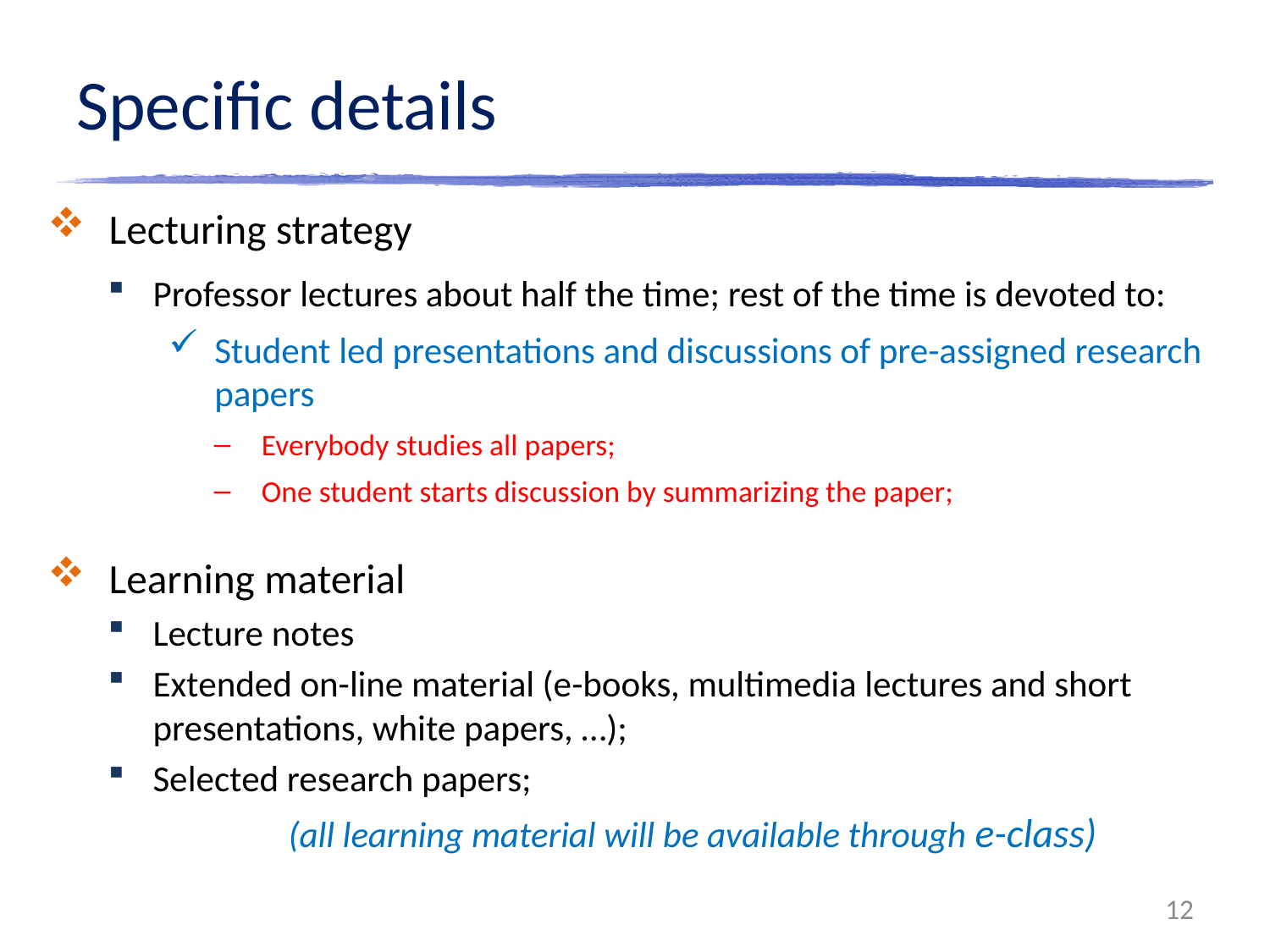

# Specific details
Lecturing strategy
Professor lectures about half the time; rest of the time is devoted to:
Student led presentations and discussions of pre-assigned research papers
Everybody studies all papers;
One student starts discussion by summarizing the paper;

Learning material
Lecture notes
Extended on-line material (e-books, multimedia lectures and short presentations, white papers, …);
Selected research papers;
	(all learning material will be available through e-class)
12